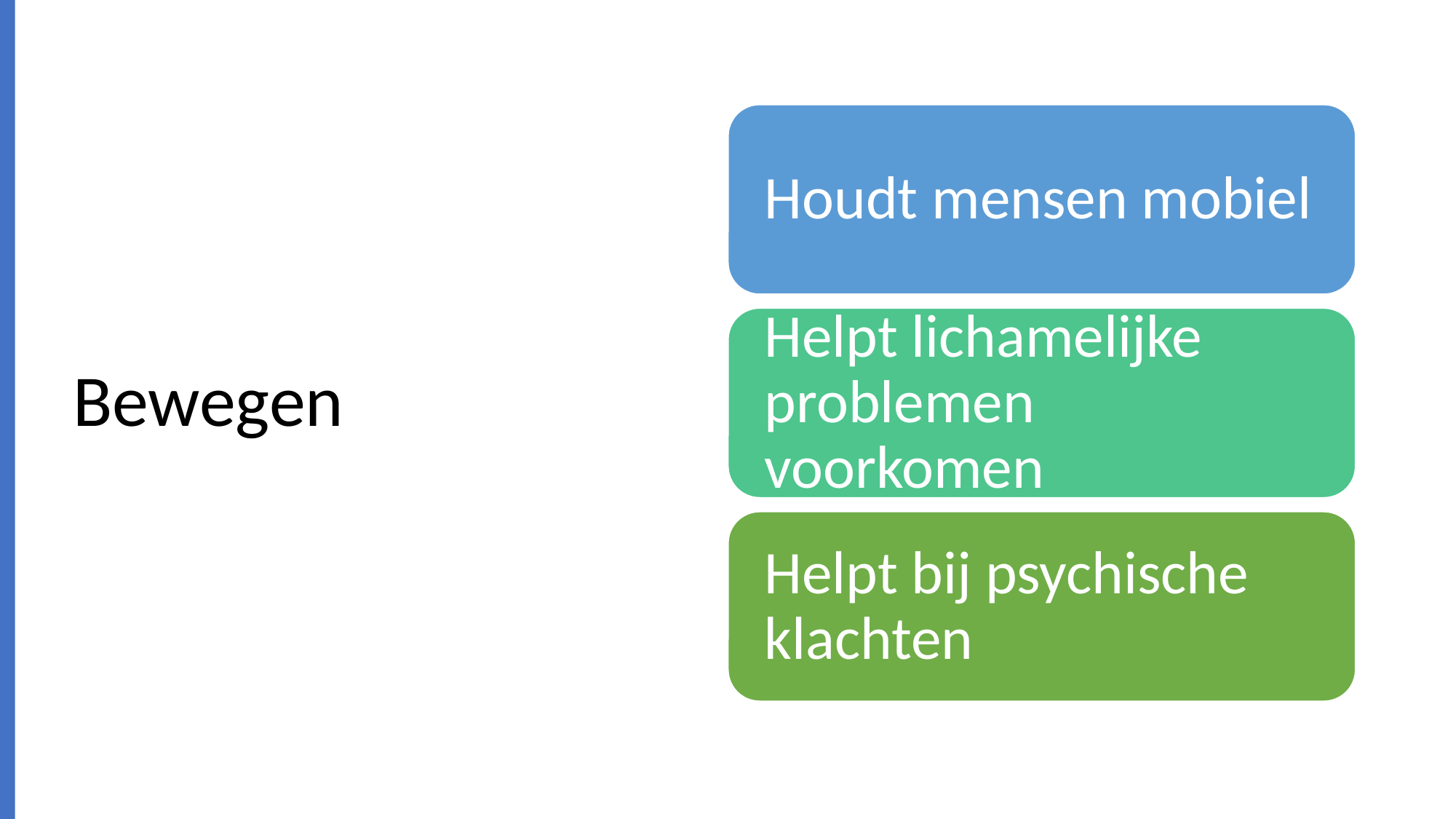

# Bewegen
Houdt mensen mobiel
Helpt lichamelijke problemen voorkomen
Helpt bij psychische klachten